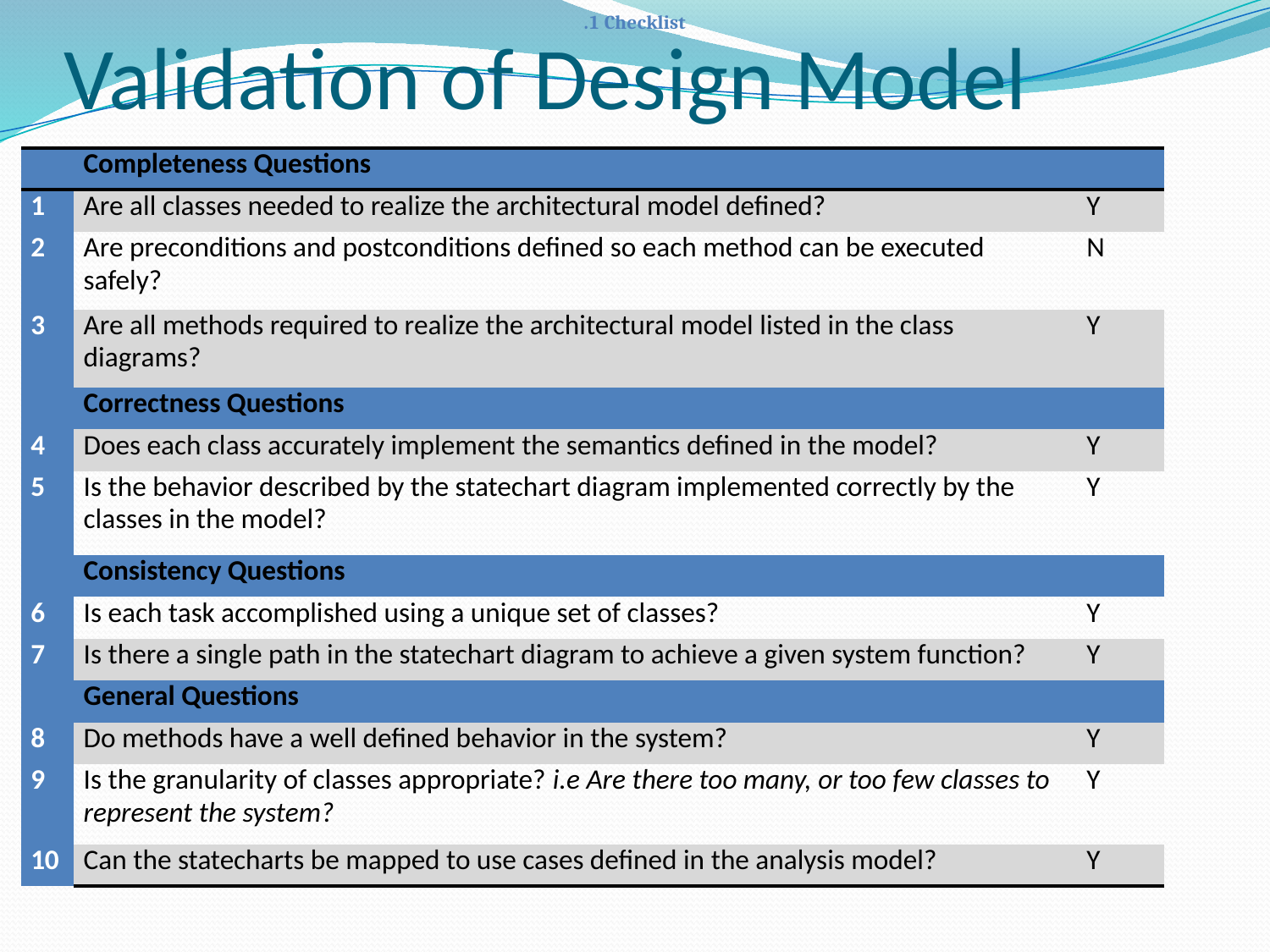

.1 Checklist

# Validation of Design Model
|  | Completeness Questions |  |
| --- | --- | --- |
| 1 | Are all classes needed to realize the architectural model defined? | Y |
| 2 | Are preconditions and postconditions defined so each method can be executed safely? | N |
| 3 | Are all methods required to realize the architectural model listed in the class diagrams? | Y |
|  | Correctness Questions |  |
| 4 | Does each class accurately implement the semantics defined in the model? | Y |
| 5 | Is the behavior described by the statechart diagram implemented correctly by the classes in the model? | Y |
|  | Consistency Questions |  |
| 6 | Is each task accomplished using a unique set of classes? | Y |
| 7 | Is there a single path in the statechart diagram to achieve a given system function? | Y |
|  | General Questions |  |
| 8 | Do methods have a well defined behavior in the system? | Y |
| 9 | Is the granularity of classes appropriate? i.e Are there too many, or too few classes to represent the system? | Y |
| 10 | Can the statecharts be mapped to use cases defined in the analysis model? | Y |